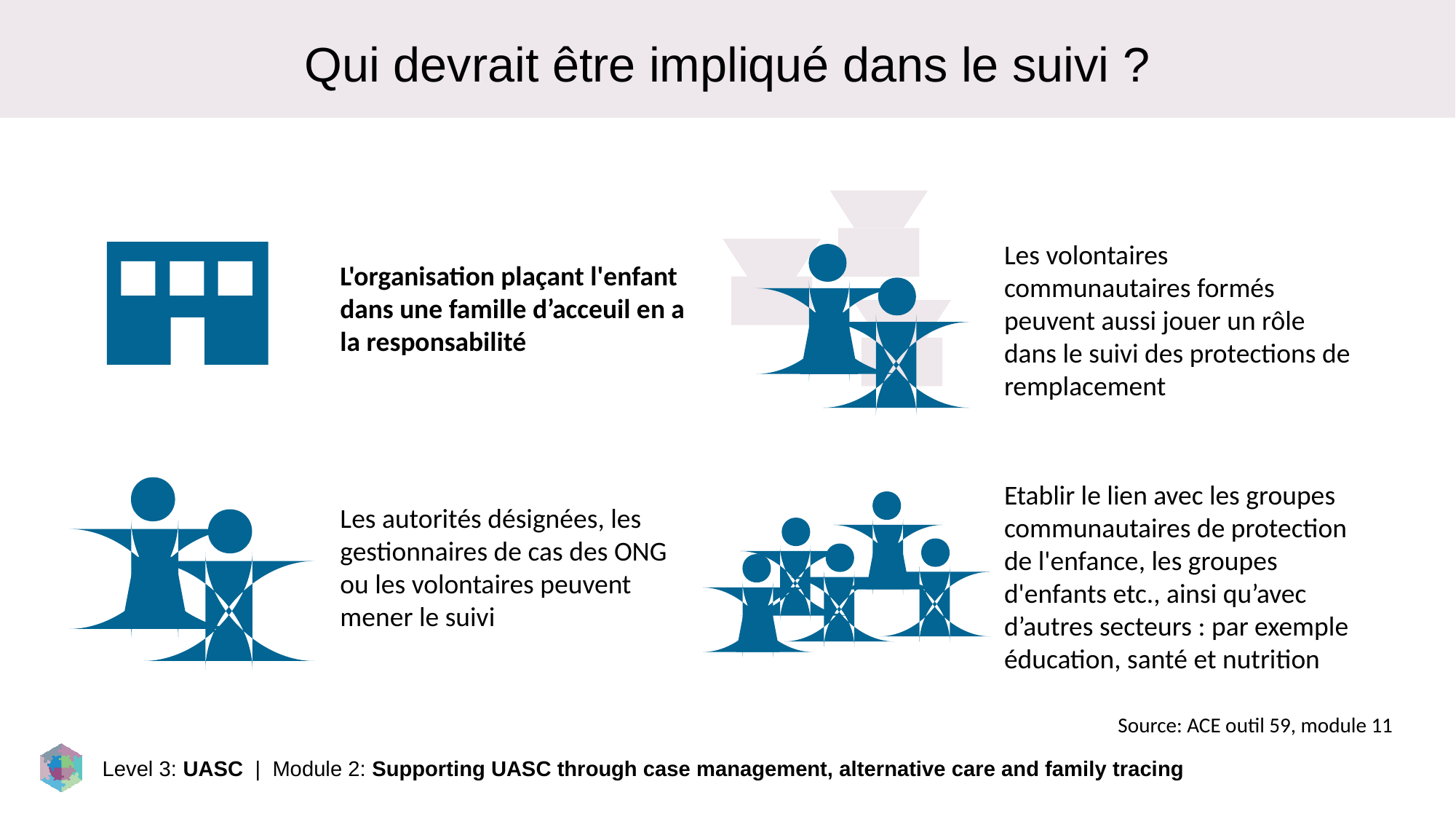

Qui devrait être impliqué dans le suivi ?

Les volontaires communautaires formés peuvent aussi jouer un rôle dans le suivi des protections de remplacement

L'organisation plaçant l'enfant dans une famille d’acceuil en a la responsabilité

Etablir le lien avec les groupes communautaires de protection de l'enfance, les groupes d'enfants etc., ainsi qu’avec d’autres secteurs : par exemple éducation, santé et nutrition

Les autorités désignées, les gestionnaires de cas des ONG ou les volontaires peuvent mener le suivi

Source: ACE outil 59, module 11